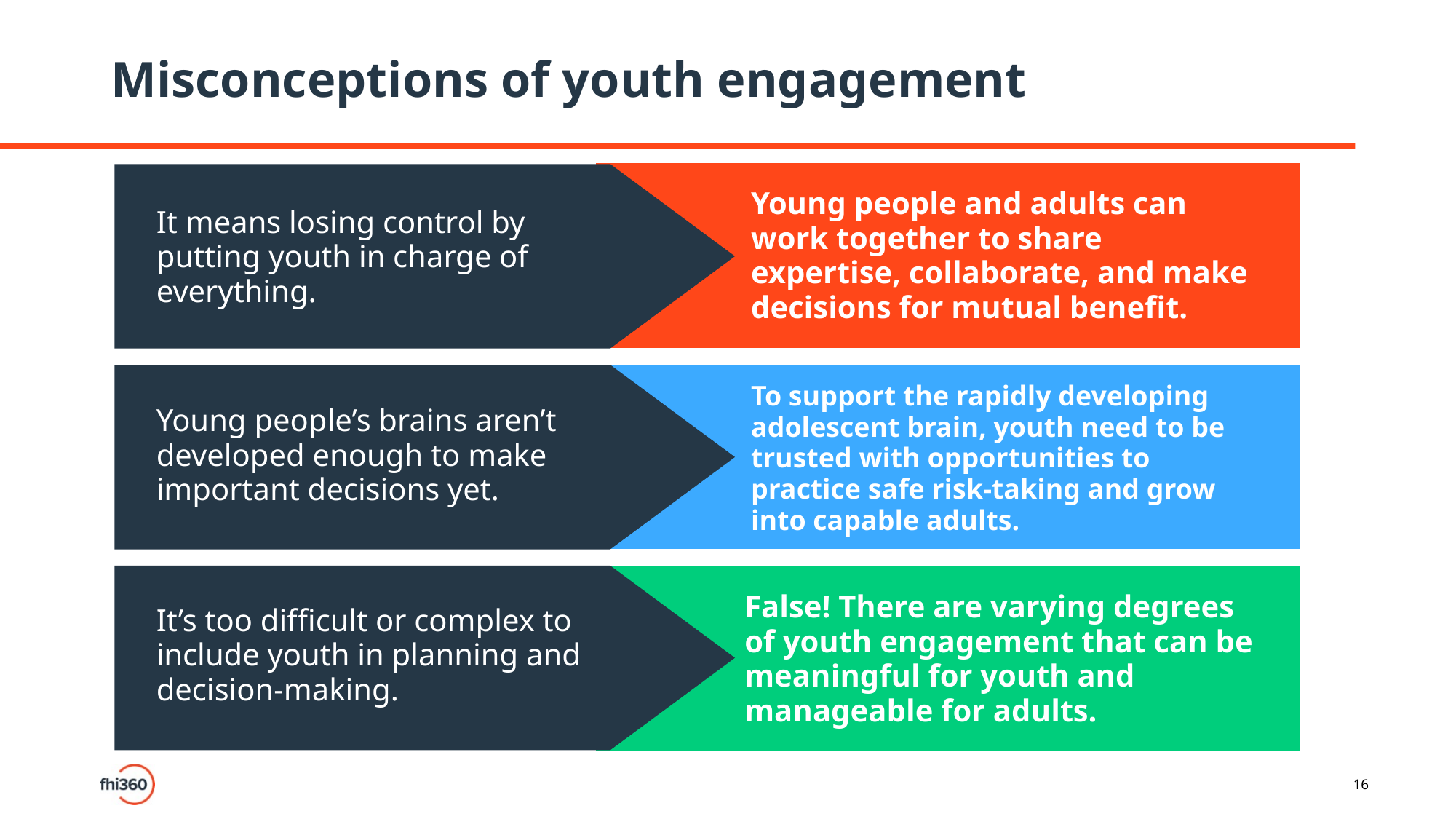

# Misconceptions of youth engagement

Young people and adults can work together to share expertise, collaborate, and make decisions for mutual benefit.

It means losing control by putting youth in charge of everything.

Young people’s brains aren’t developed enough to make important decisions yet.

To support the rapidly developing adolescent brain, youth need to be trusted with opportunities to practice safe risk-taking and grow into capable adults.

It’s too difficult or complex to include youth in planning and decision-making.

False! There are varying degrees of youth engagement that can be meaningful for youth and manageable for adults.